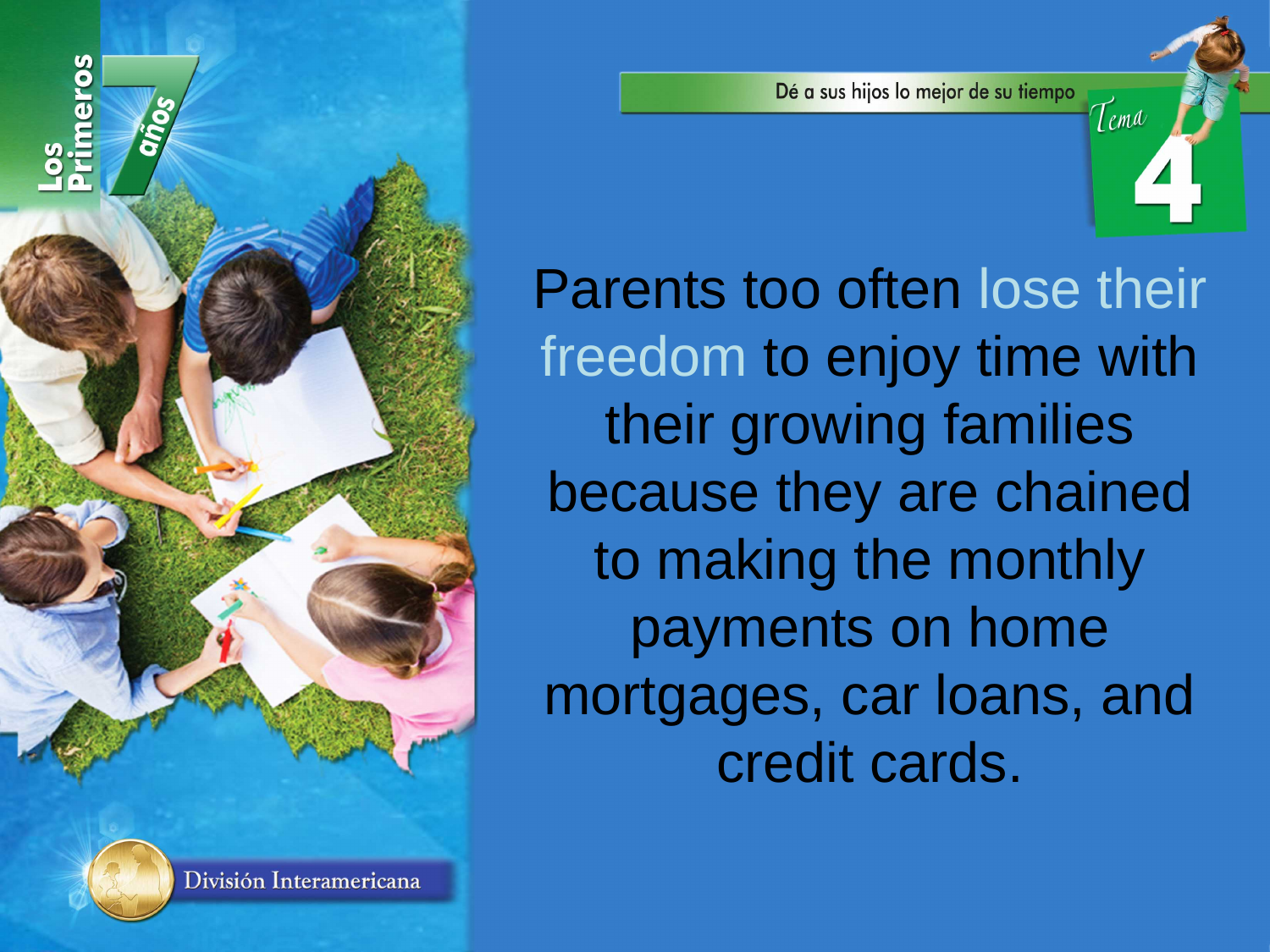

Parents too often lose their freedom to enjoy time with their growing families because they are chained to making the monthly payments on home mortgages, car loans, and credit cards.